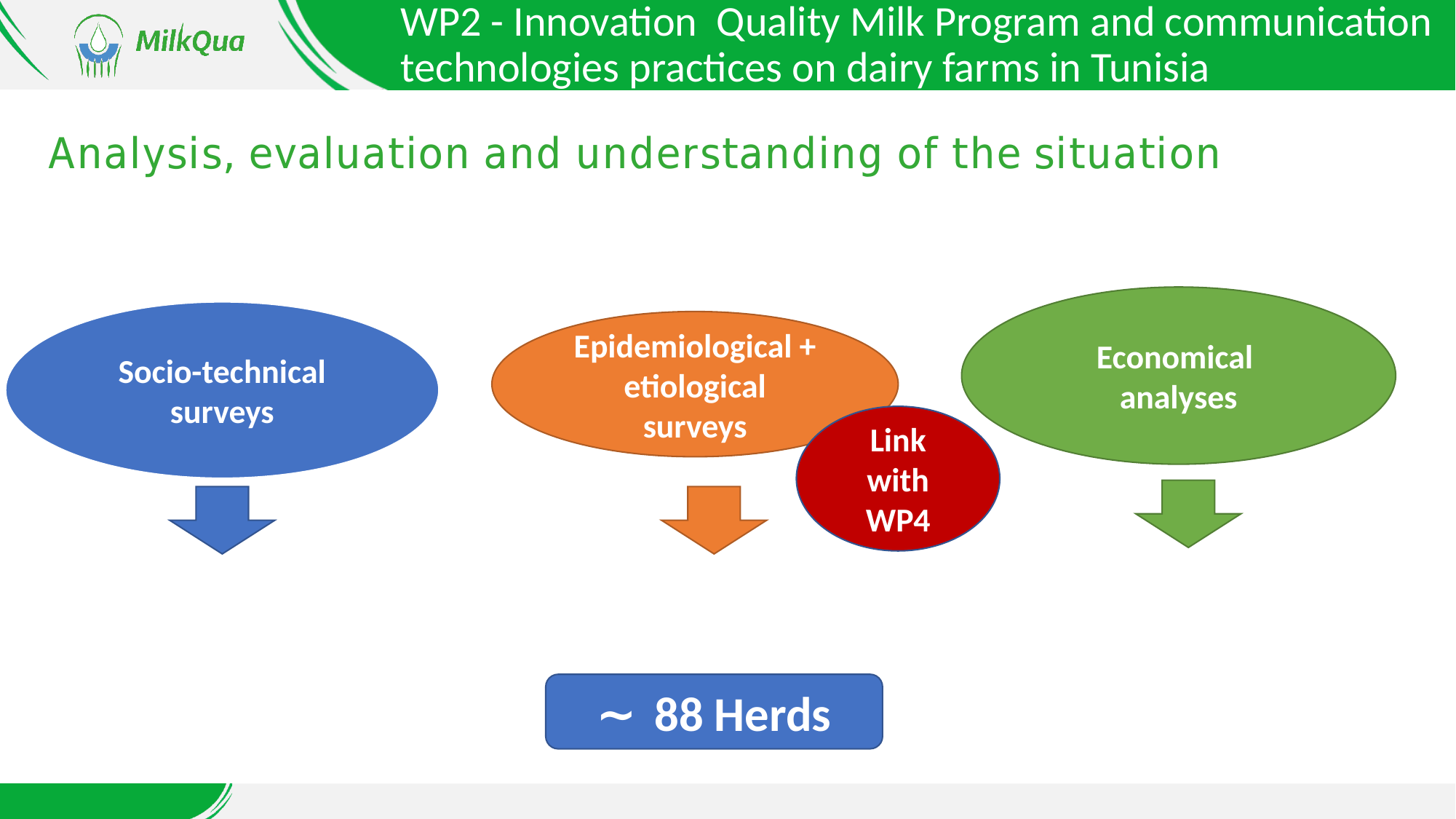

WP2 - Innovation  Quality Milk Program and communication technologies practices on dairy farms in Tunisia
# Analysis, evaluation and understanding of the situation
Economical
analyses
Socio-technical surveys
Epidemiological + etiological
surveys
Link with WP4

~ 88 Herds